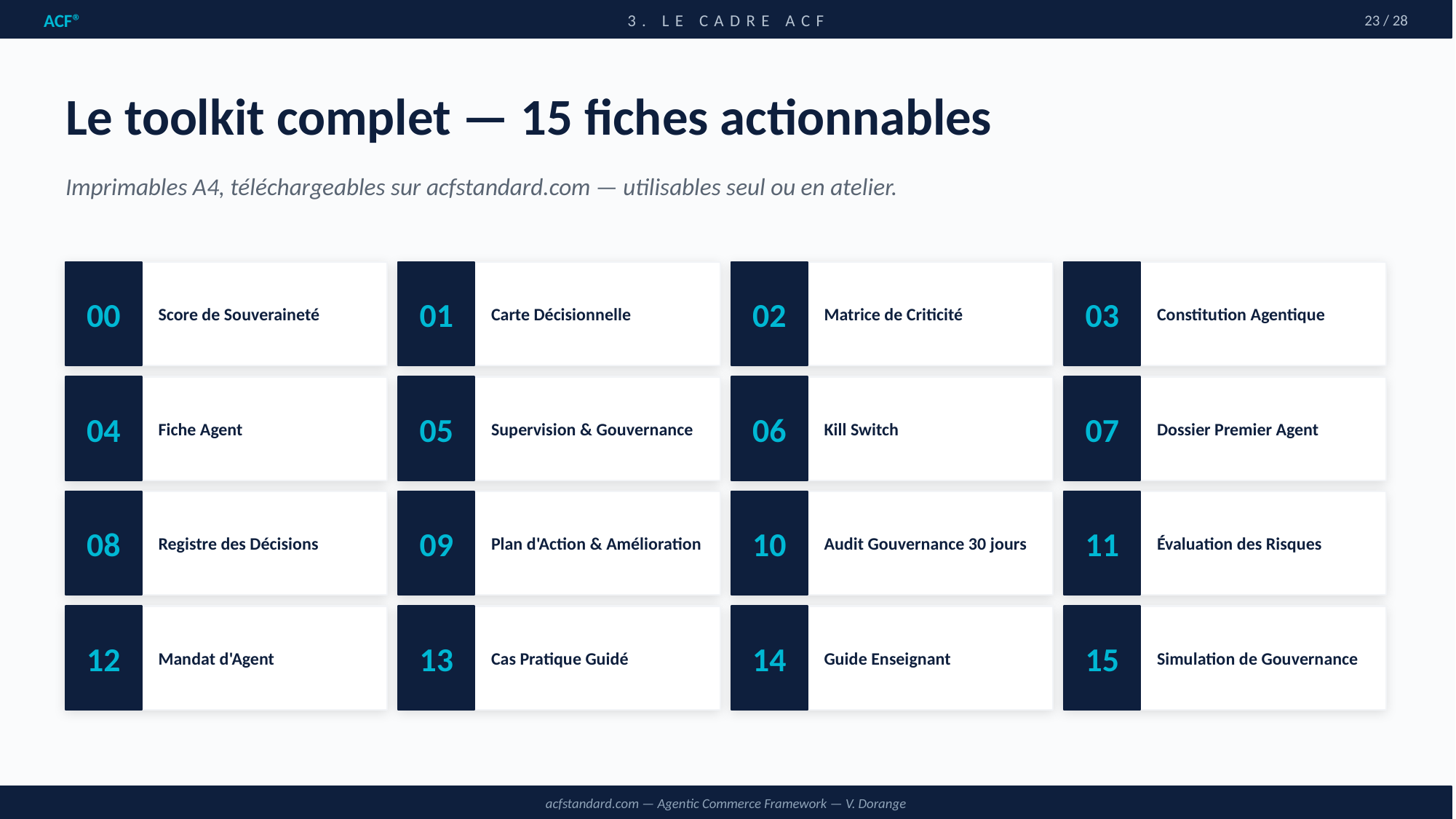

ACF®
3. LE CADRE ACF
23 / 28
Le toolkit complet — 15 fiches actionnables
Imprimables A4, téléchargeables sur acfstandard.com — utilisables seul ou en atelier.

00

01

02

03
Score de Souveraineté
Carte Décisionnelle
Matrice de Criticité
Constitution Agentique

04

05

06

07
Fiche Agent
Supervision & Gouvernance
Kill Switch
Dossier Premier Agent

08

09

10

11
Registre des Décisions
Plan d'Action & Amélioration
Audit Gouvernance 30 jours
Évaluation des Risques

12

13

14

15
Mandat d'Agent
Cas Pratique Guidé
Guide Enseignant
Simulation de Gouvernance

acfstandard.com — Agentic Commerce Framework — V. Dorange